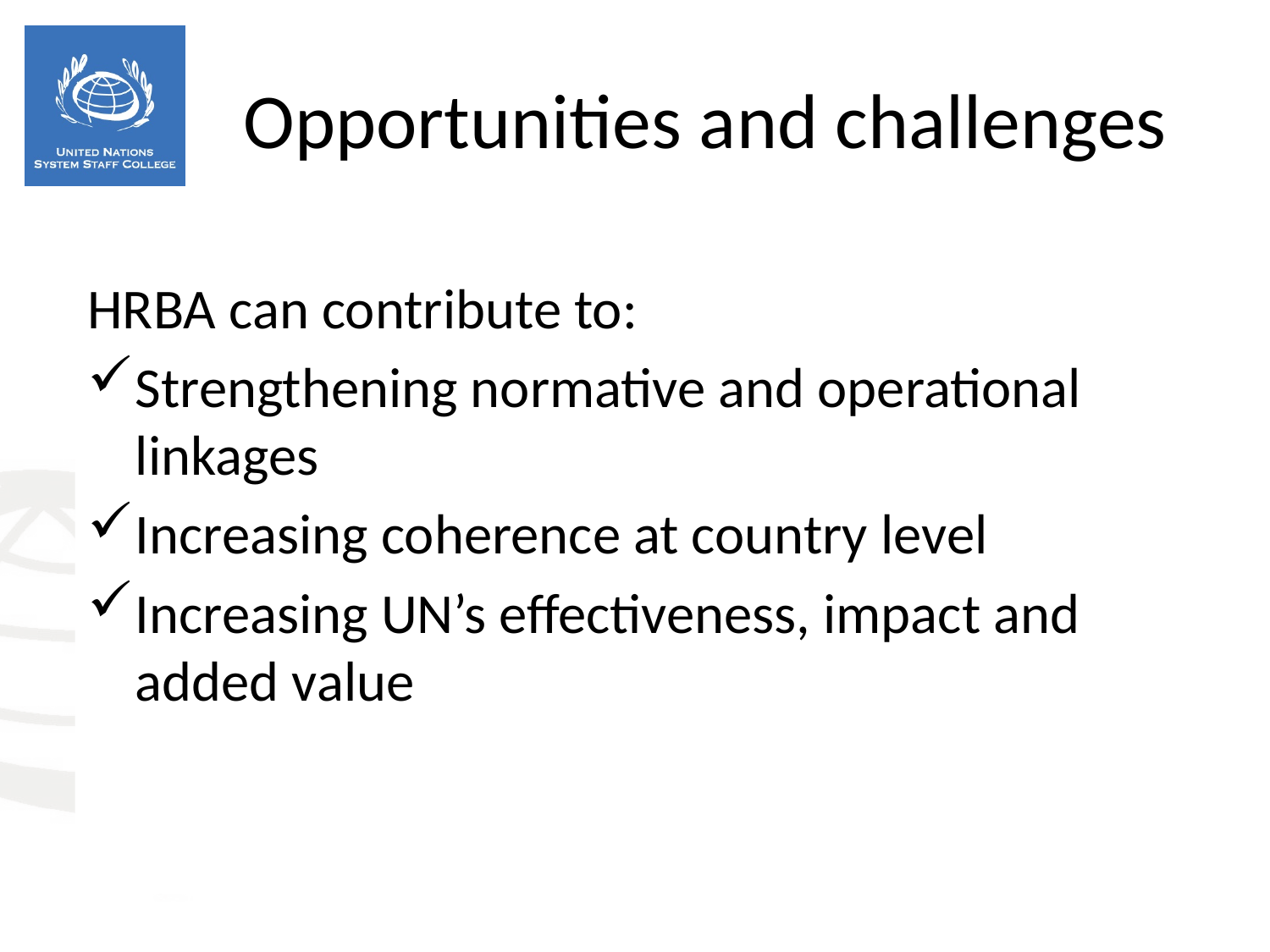

Opportunities and challenges
HRBA can contribute to:
Strengthening normative and operational linkages
Increasing coherence at country level
Increasing UN’s effectiveness, impact and added value